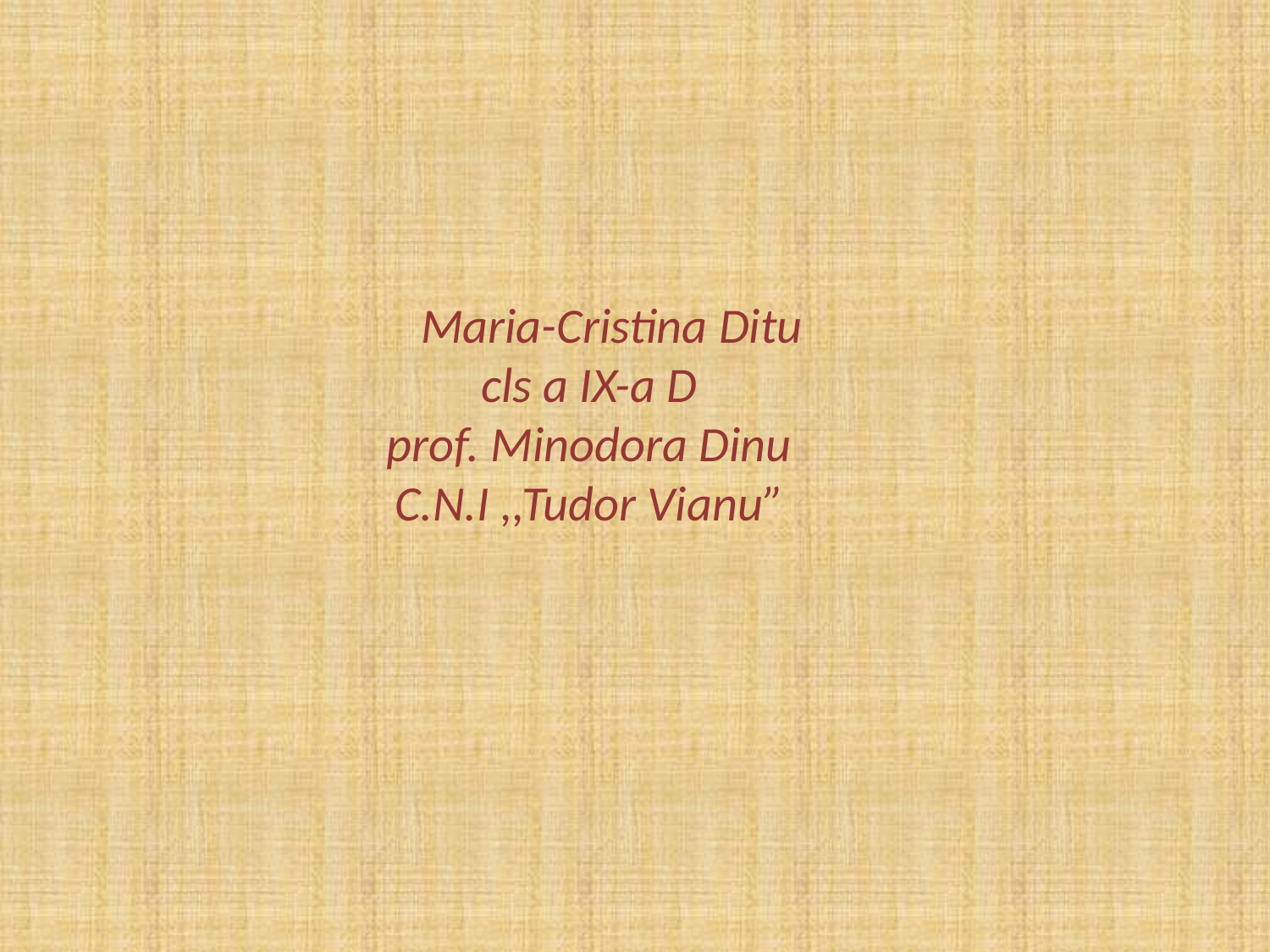

# Maria-Cristina Ditu cls a IX-a D prof. Minodora Dinu C.N.I ,,Tudor Vianu”